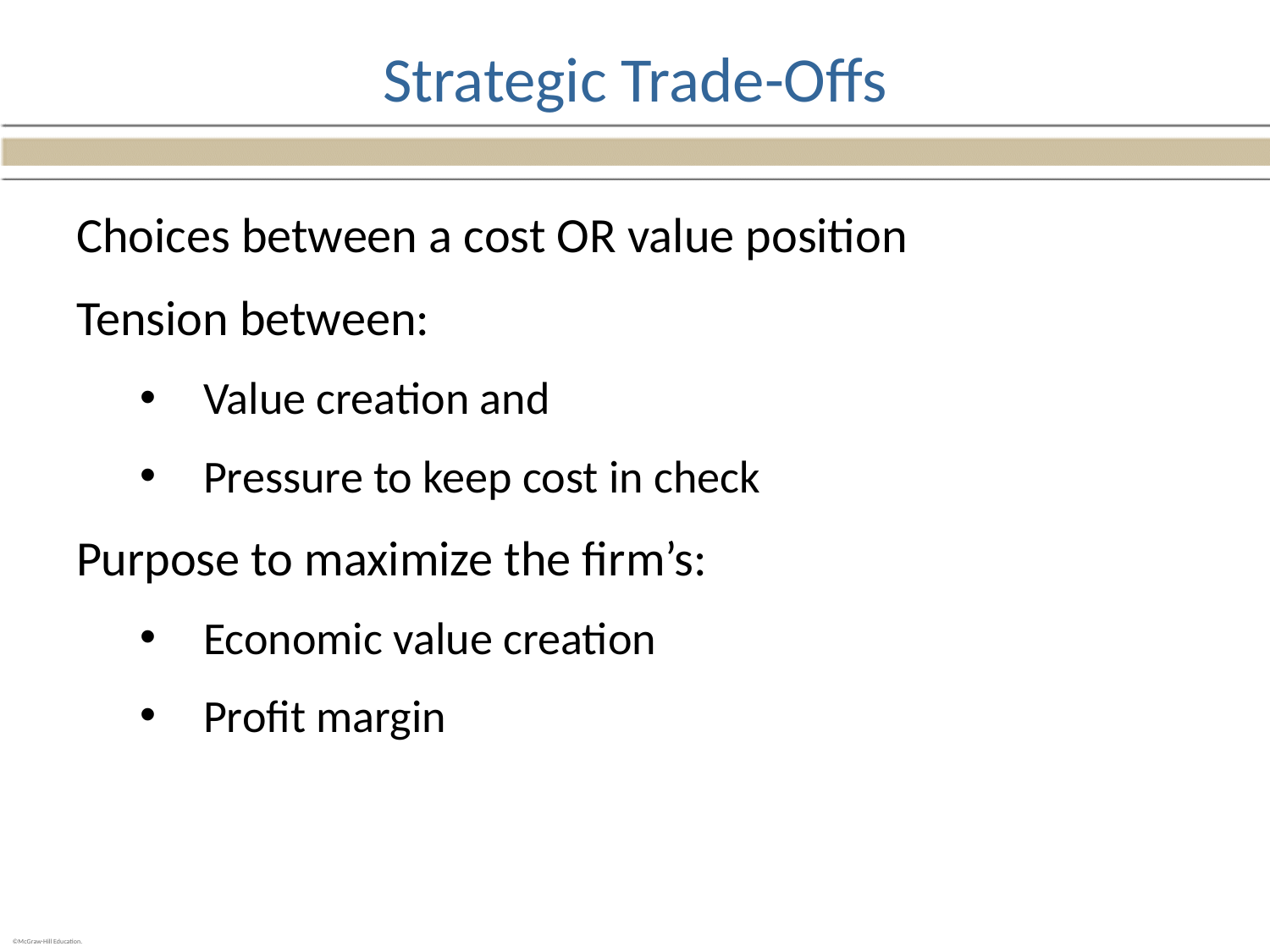

# Strategic Trade-Offs
Choices between a cost OR value position
Tension between:
Value creation and
Pressure to keep cost in check
Purpose to maximize the firm’s:
Economic value creation
Profit margin